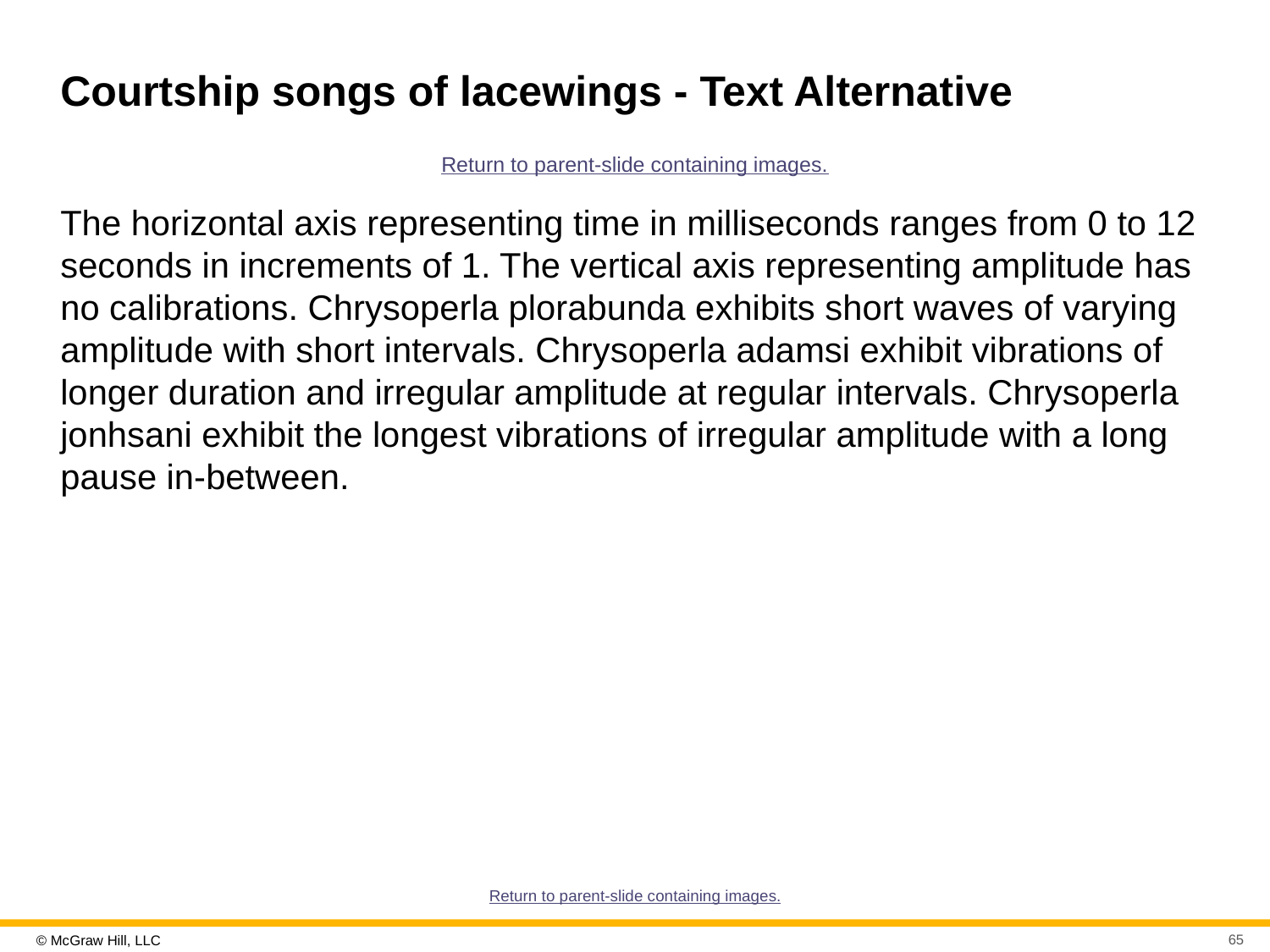

# Courtship songs of lacewings - Text Alternative
Return to parent-slide containing images.
The horizontal axis representing time in milliseconds ranges from 0 to 12 seconds in increments of 1. The vertical axis representing amplitude has no calibrations. Chrysoperla plorabunda exhibits short waves of varying amplitude with short intervals. Chrysoperla adamsi exhibit vibrations of longer duration and irregular amplitude at regular intervals. Chrysoperla jonhsani exhibit the longest vibrations of irregular amplitude with a long pause in-between.
Return to parent-slide containing images.
65